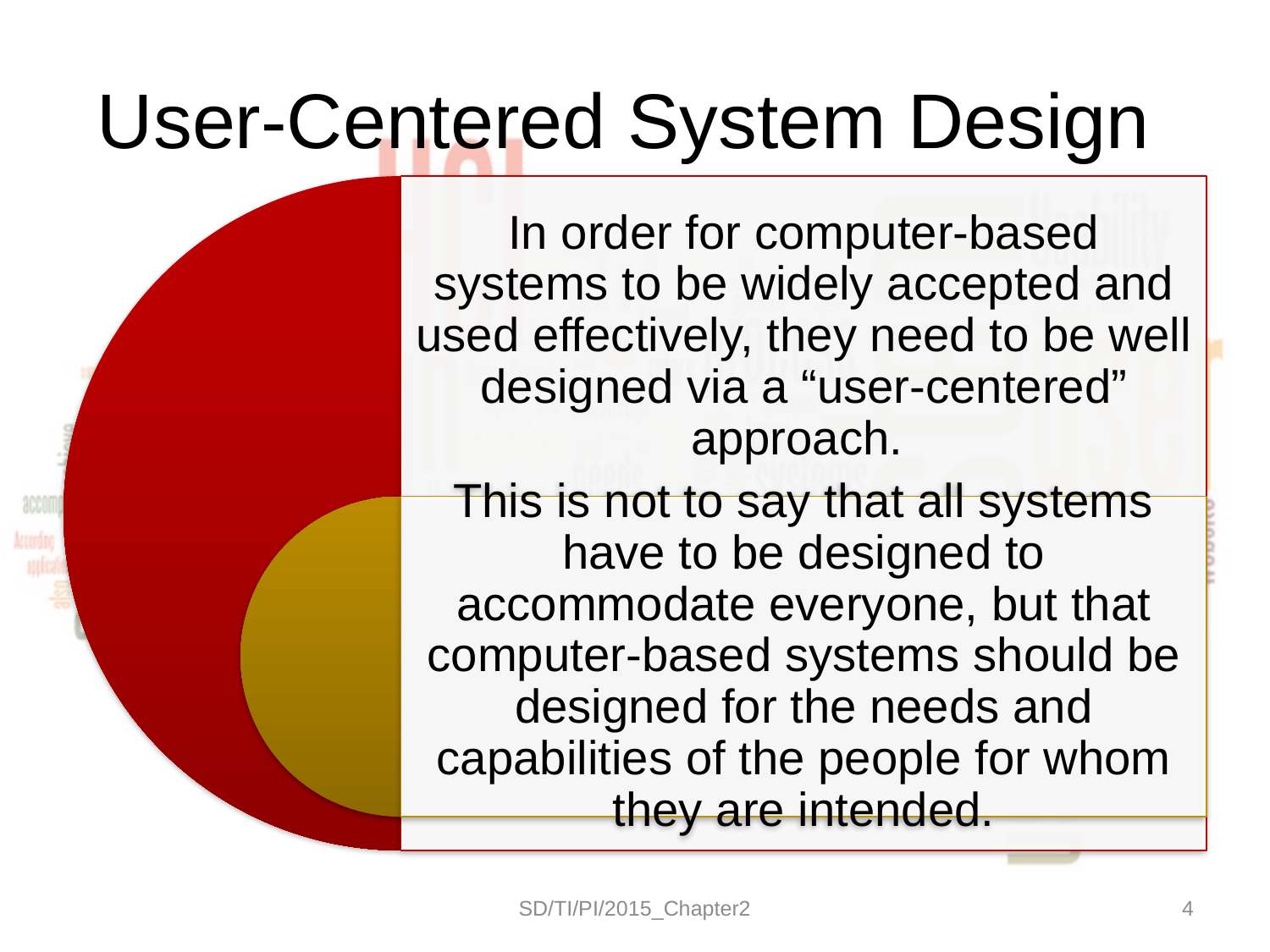

# User-Centered System Design
In order for computer-based systems to be widely accepted and used effectively, they need to be well designed via a “user-centered” approach.
This is not to say that all systems have to be designed to accommodate everyone, but that computer-based systems should be designed for the needs and capabilities of the people for whom they are intended.
SD/TI/PI/2015_Chapter2
4